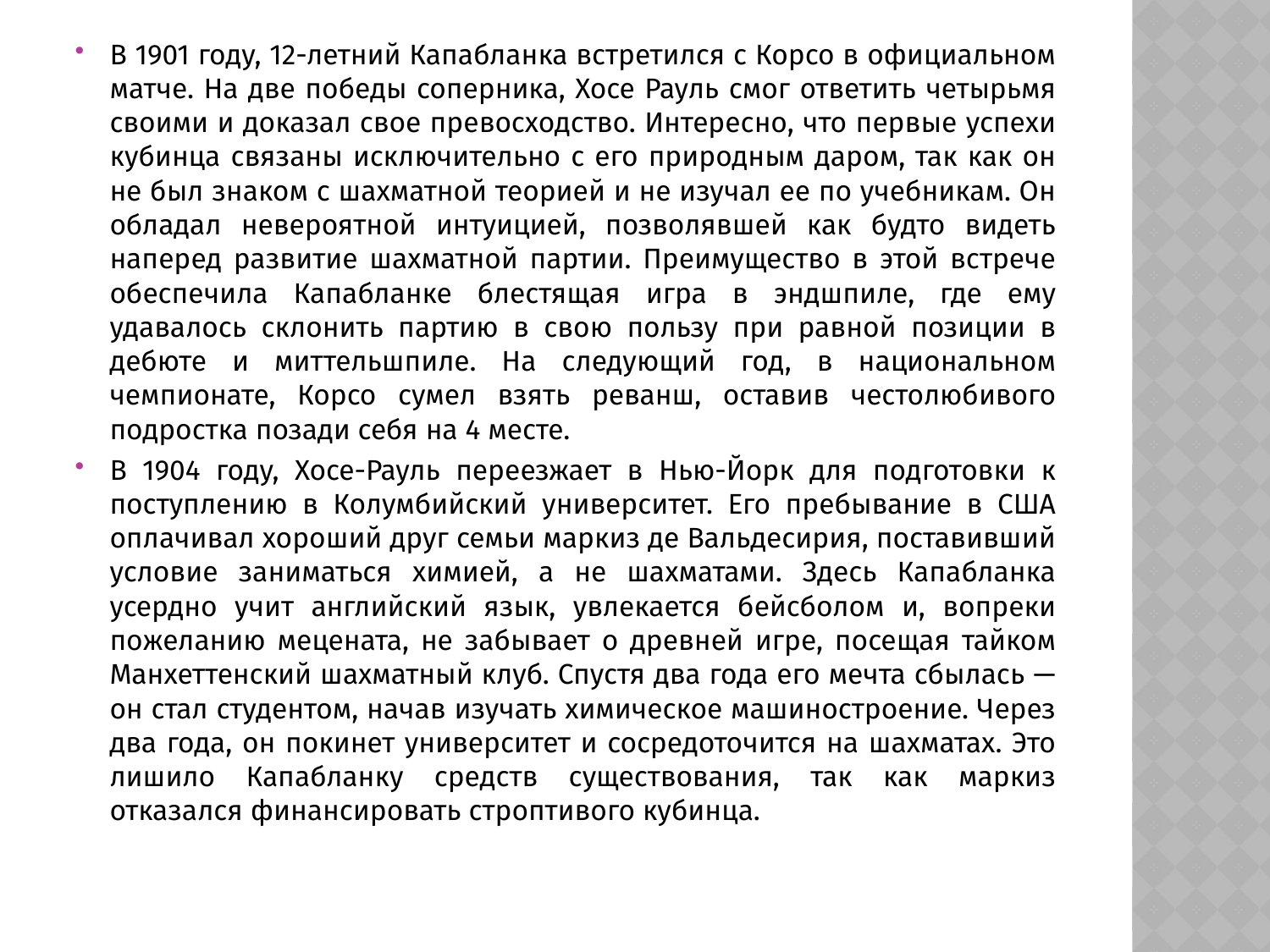

В 1901 году, 12-летний Капабланка встретился с Корсо в официальном матче. На две победы соперника, Хосе Рауль смог ответить четырьмя своими и доказал свое превосходство. Интересно, что первые успехи кубинца связаны исключительно с его природным даром, так как он не был знаком с шахматной теорией и не изучал ее по учебникам. Он обладал невероятной интуицией, позволявшей как будто видеть наперед развитие шахматной партии. Преимущество в этой встрече обеспечила Капабланке блестящая игра в эндшпиле, где ему удавалось склонить партию в свою пользу при равной позиции в дебюте и миттельшпиле. На следующий год, в национальном чемпионате, Корсо сумел взять реванш, оставив честолюбивого подростка позади себя на 4 месте.
В 1904 году, Хосе-Рауль переезжает в Нью-Йорк для подготовки к поступлению в Колумбийский университет. Его пребывание в США оплачивал хороший друг семьи маркиз де Вальдесирия, поставивший условие заниматься химией, а не шахматами. Здесь Капабланка усердно учит английский язык, увлекается бейсболом и, вопреки пожеланию мецената, не забывает о древней игре, посещая тайком Манхеттенский шахматный клуб. Спустя два года его мечта сбылась — он стал студентом, начав изучать химическое машиностроение. Через два года, он покинет университет и сосредоточится на шахматах. Это лишило Капабланку средств существования, так как маркиз отказался финансировать строптивого кубинца.